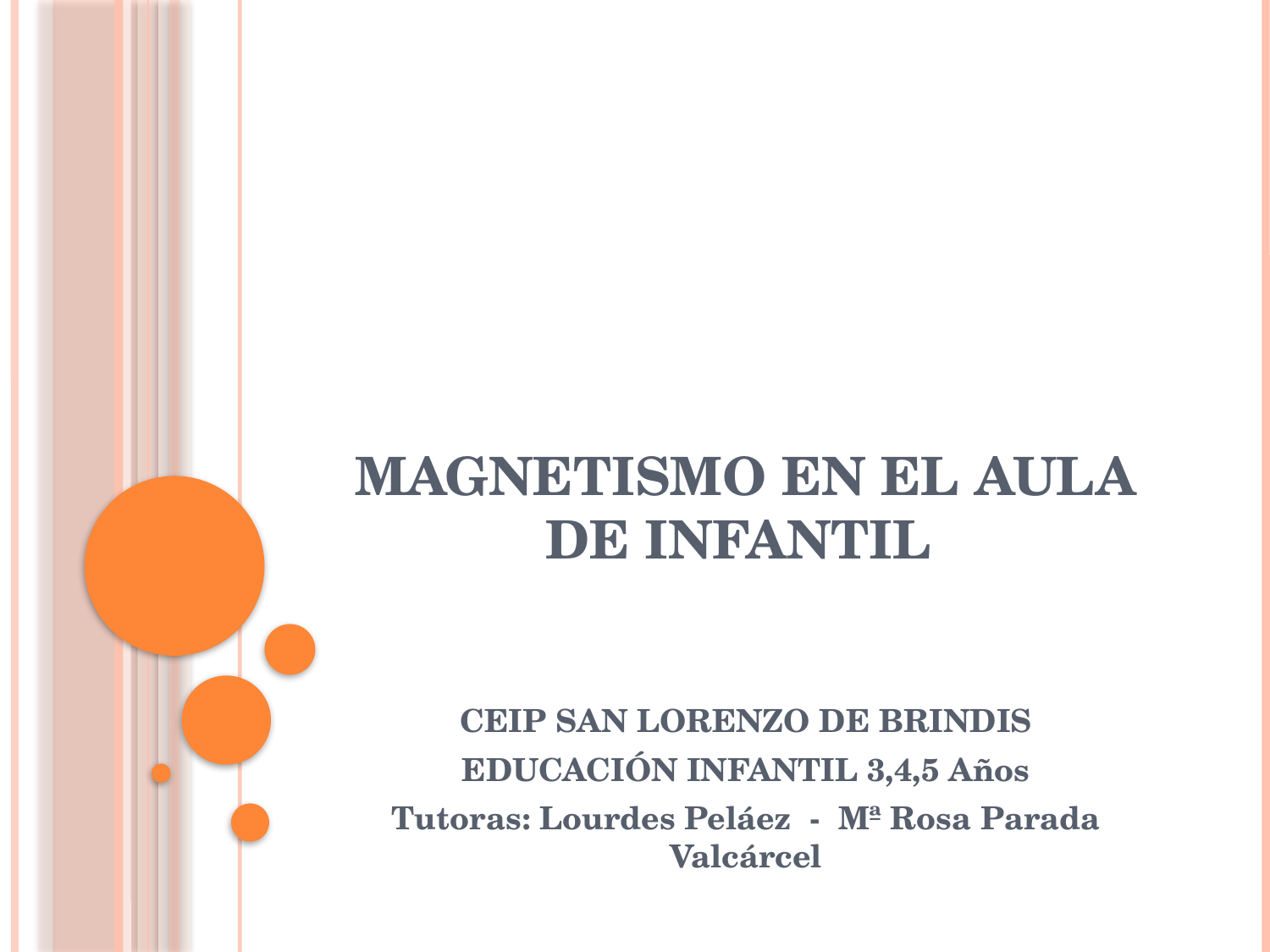

# Magnetismo en el aula de infantil
CEIP SAN LORENZO DE BRINDIS
EDUCACIÓN INFANTIL 3,4,5 Años
Tutoras: Lourdes Peláez  -  Mª Rosa Parada Valcárcel